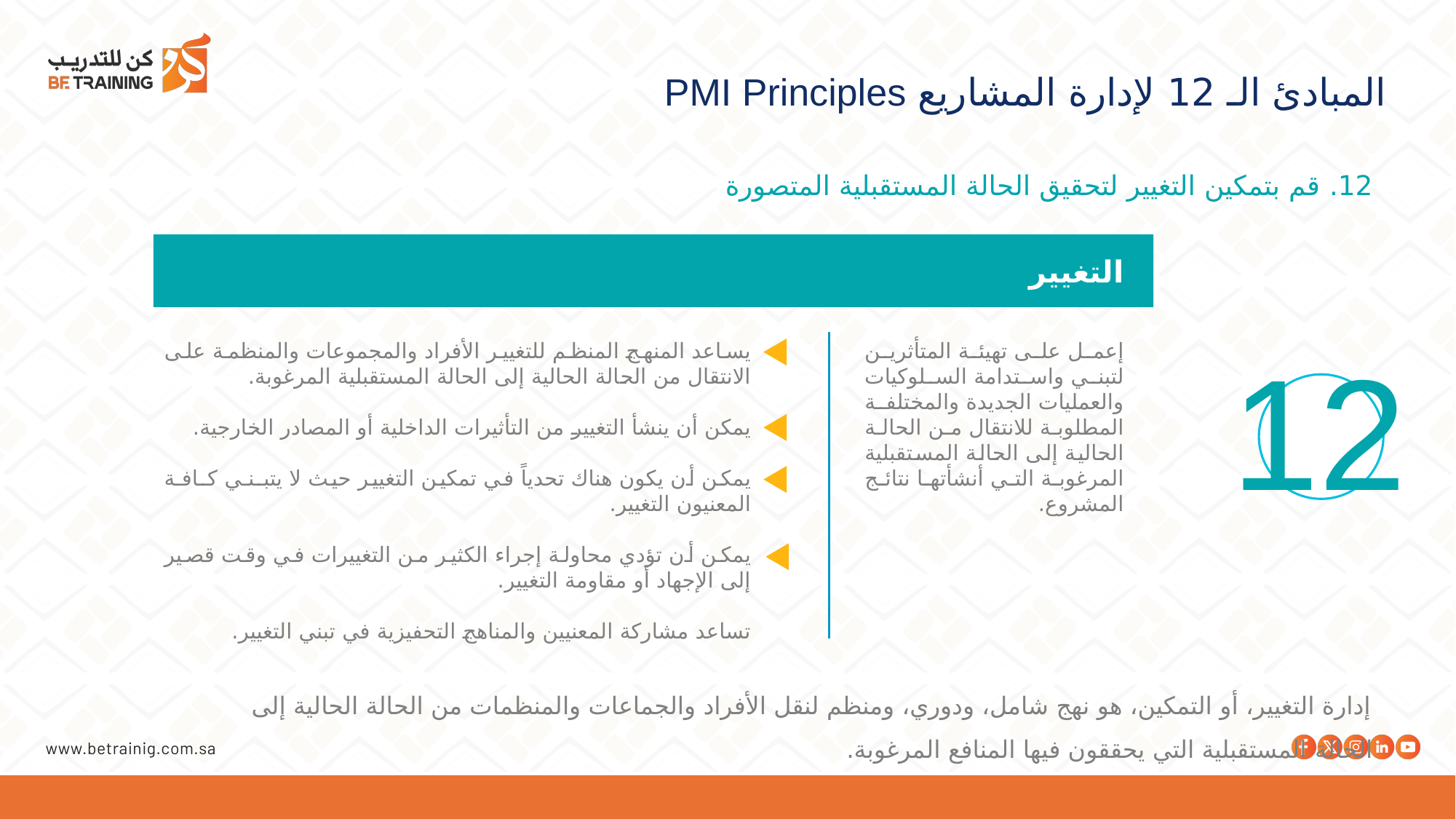

المبادئ الـ 12 لإدارة المشاريع PMI Principles
12. قم بتمكين التغيير لتحقيق الحالة المستقبلية المتصورة

التغيير
12
يساعد المنهج المنظم للتغيير الأفراد والمجموعات والمنظمة على الانتقال من الحالة الحالية إلى الحالة المستقبلية المرغوبة.

يمكن أن ينشأ التغيير من التأثيرات الداخلية أو المصادر الخارجية.

يمكن أن يكون هناك تحدياً في تمكين التغيير حيث لا يتبـنـي كـافـة المعنيون التغيير.

يمكن أن تؤدي محاولة إجراء الكثير من التغييرات في وقت قصير إلى الإجهاد أو مقاومة التغيير.

تساعد مشاركة المعنيين والمناهج التحفيزية في تبني التغيير.
إعمل على تهيئة المتأثرين لتبني واستدامة السلوكيات والعمليات الجديدة والمختلفة المطلوبة للانتقال من الحالة الحالية إلى الحالة المستقبلية المرغوبة التي أنشأتها نتائج المشروع.

إدارة التغيير، أو التمكين، هو نهج شامل، ودوري، ومنظم لنقل الأفراد والجماعات والمنظمات من الحالة الحالية إلى الحالة المستقبلية التي يحققون فيها المنافع المرغوبة.